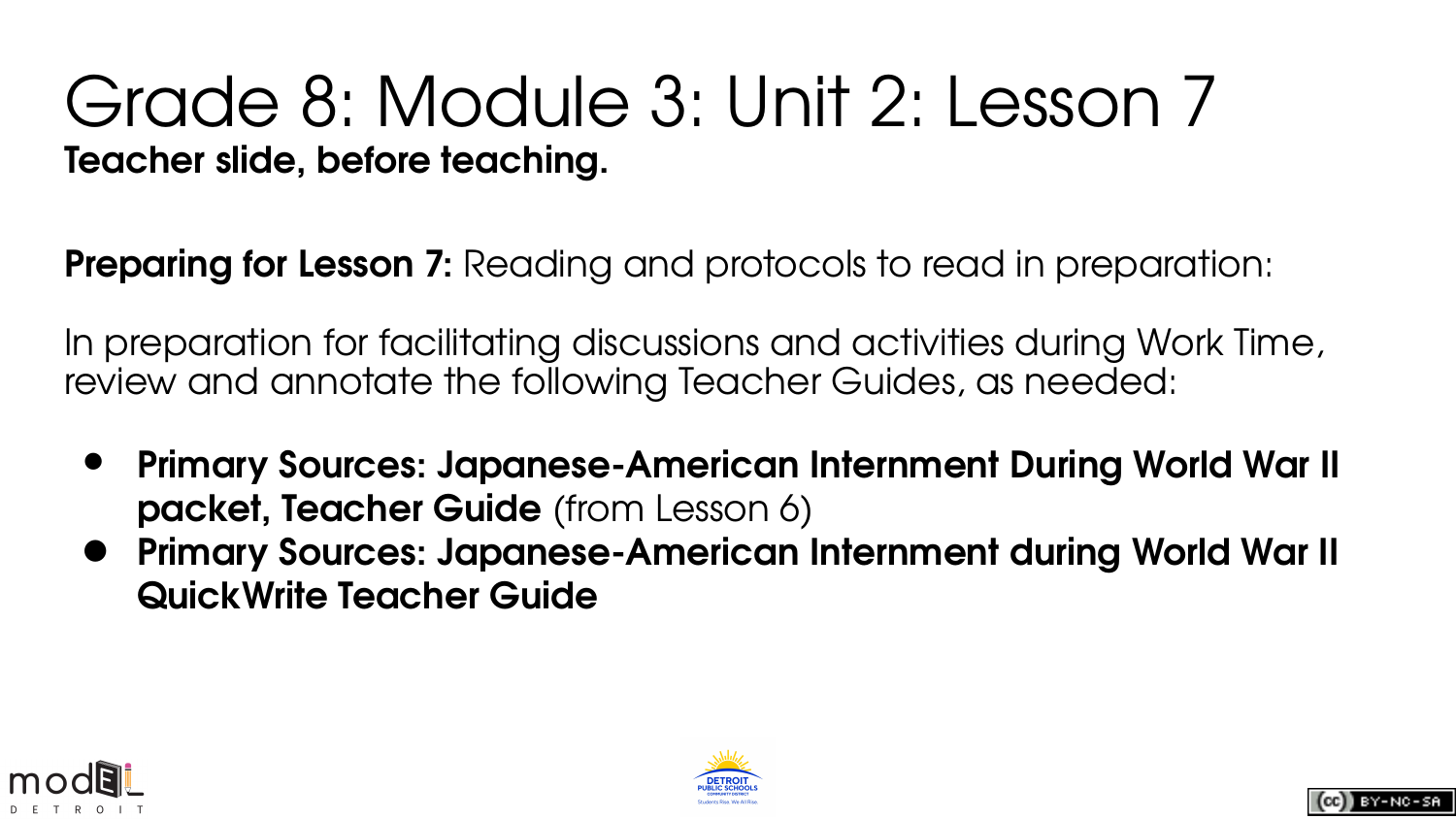

Grade 8: Module 3: Unit 2: Lesson 7
Teacher slide, before teaching.

Preparing for Lesson 7: Reading and protocols to read in preparation:

In preparation for facilitating discussions and activities during Work Time, review and annotate the following Teacher Guides, as needed:

Primary Sources: Japanese-American Internment During World War II packet, Teacher Guide (from Lesson 6)
Primary Sources: Japanese-American Internment during World War II QuickWrite Teacher Guide